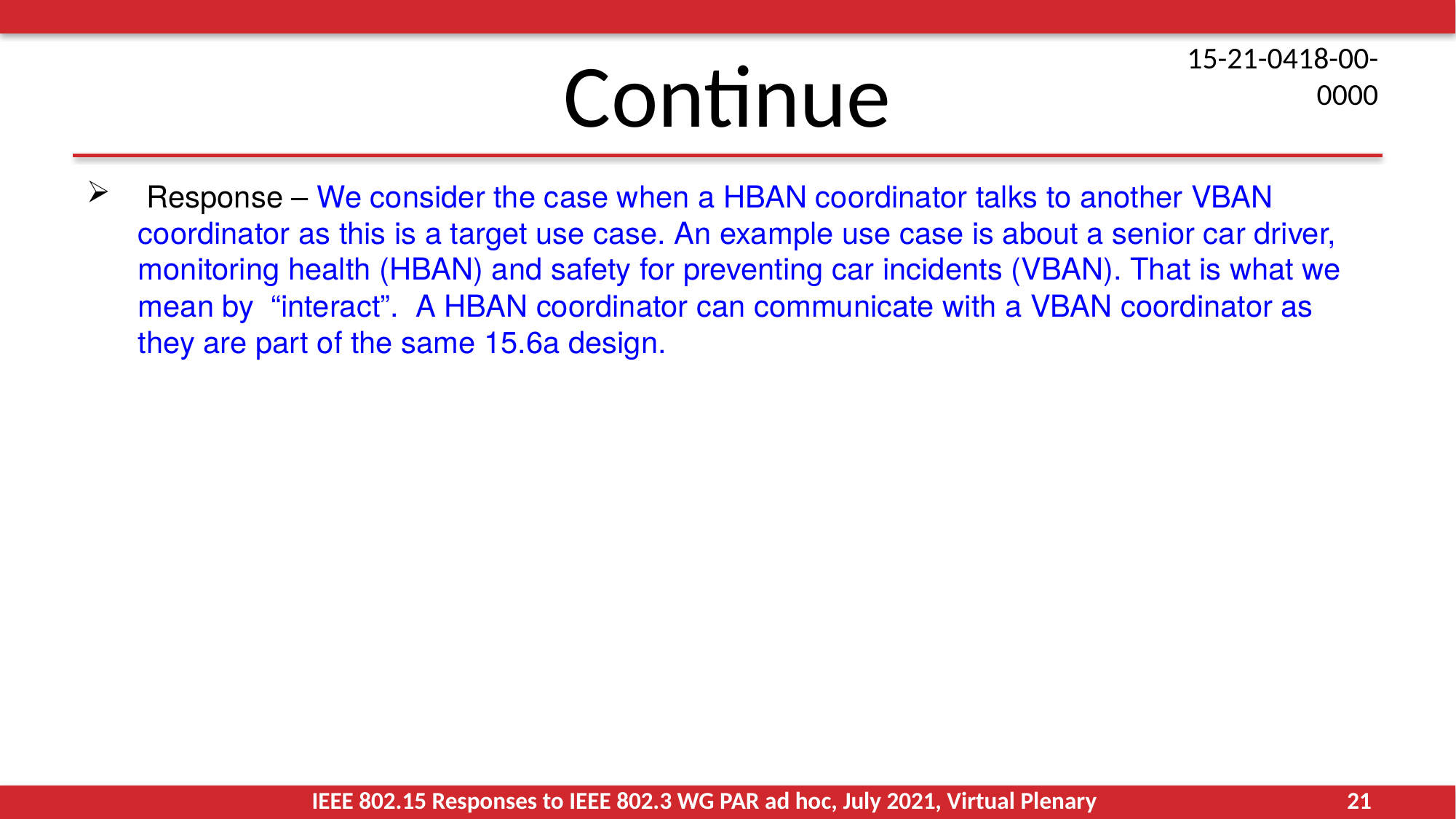

# Continue
 Response – We consider the case when a HBAN coordinator talks to another VBAN coordinator as this is a target use case. An example use case is about a senior car driver, monitoring health (HBAN) and safety for preventing car incidents (VBAN). That is what we mean by  “interact”.  A HBAN coordinator can communicate with a VBAN coordinator as they are part of the same 15.6a design.
IEEE 802.15 Responses to IEEE 802.3 WG PAR ad hoc, July 2021, Virtual Plenary
21